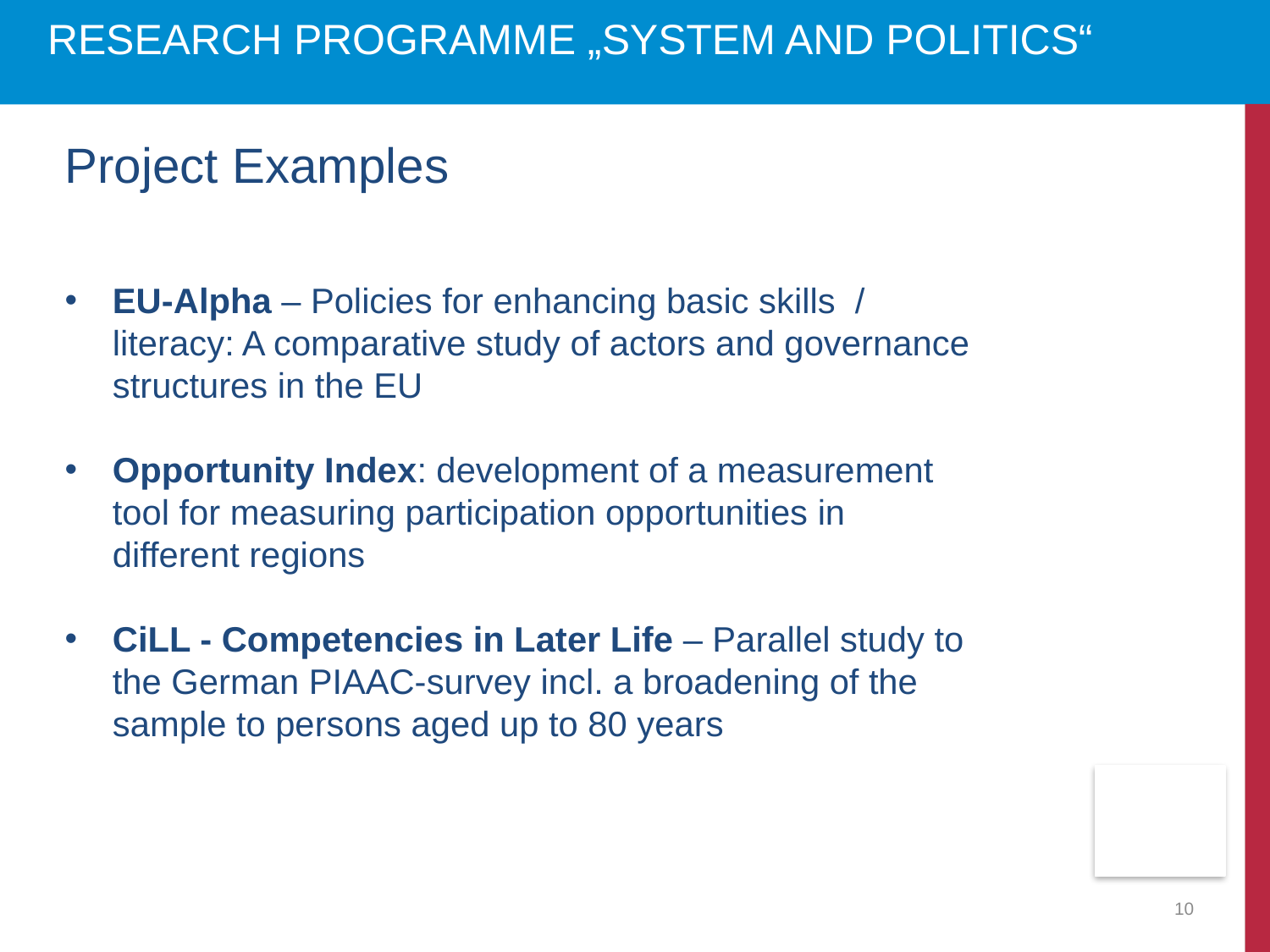

# Research Programme „System and Politics“
Project Examples

EU-Alpha – Policies for enhancing basic skills  / literacy: A comparative study of actors and governance structures in the EU

Opportunity Index: development of a measurement tool for measuring participation opportunities in different regions

CiLL - Competencies in Later Life – Parallel study to the German PIAAC-survey incl. a broadening of the sample to persons aged up to 80 years

10